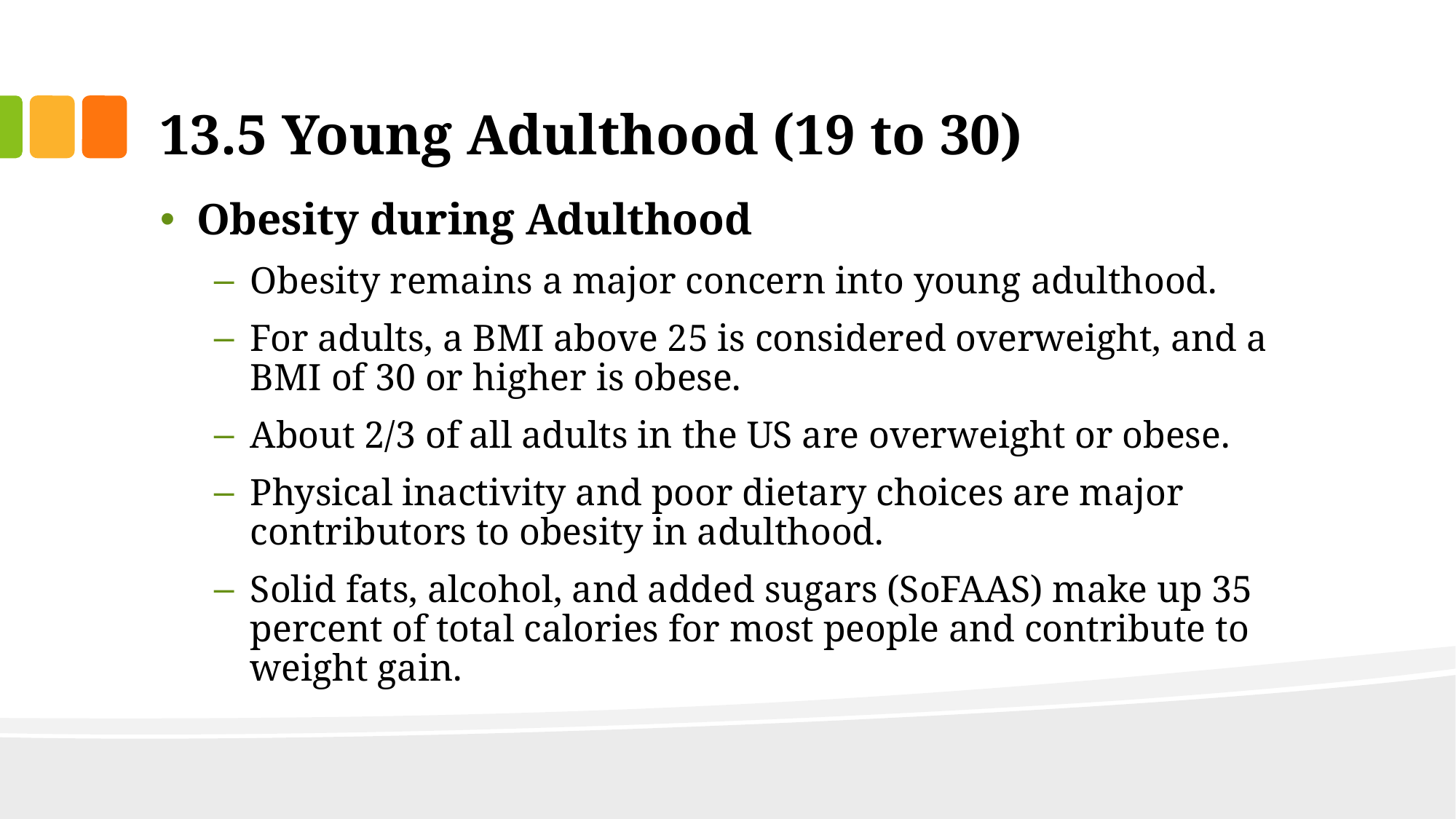

# 13.5 Young Adulthood (19 to 30)
Obesity during Adulthood
Obesity remains a major concern into young adulthood.
For adults, a BMI above 25 is considered overweight, and a BMI of 30 or higher is obese.
About 2/3 of all adults in the US are overweight or obese.
Physical inactivity and poor dietary choices are major contributors to obesity in adulthood.
Solid fats, alcohol, and added sugars (SoFAAS) make up 35 percent of total calories for most people and contribute to weight gain.